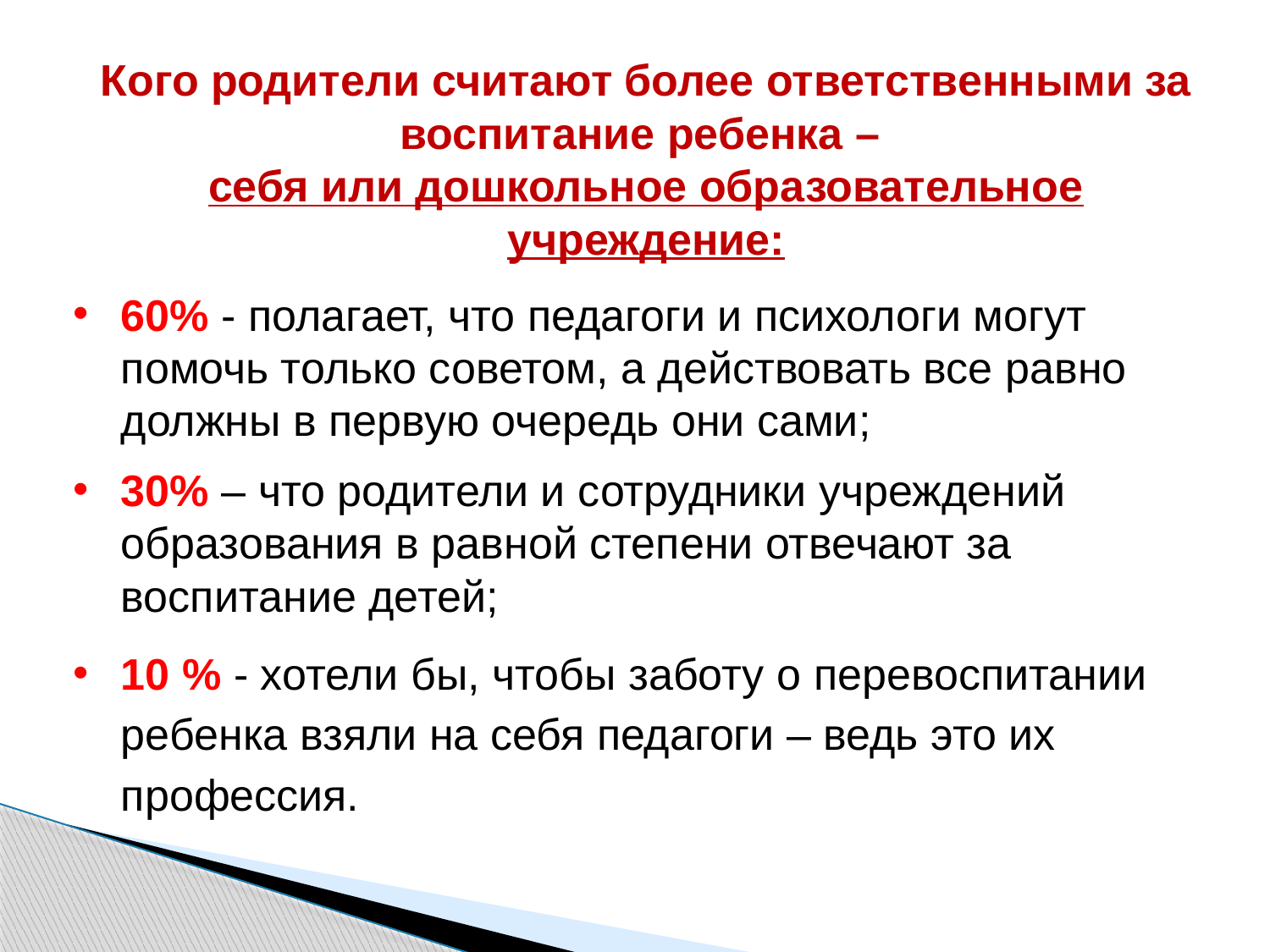

Кого родители считают более ответственными за воспитание ребенка –
себя или дошкольное образовательное учреждение:

60% - полагает, что педагоги и психологи могут помочь только советом, а действовать все равно должны в первую очередь они сами;

30% – что родители и сотрудники учреждений образования в равной степени отвечают за воспитание детей;

10 % - хотели бы, чтобы заботу о перевоспитании ребенка взяли на себя педагоги – ведь это их профессия.